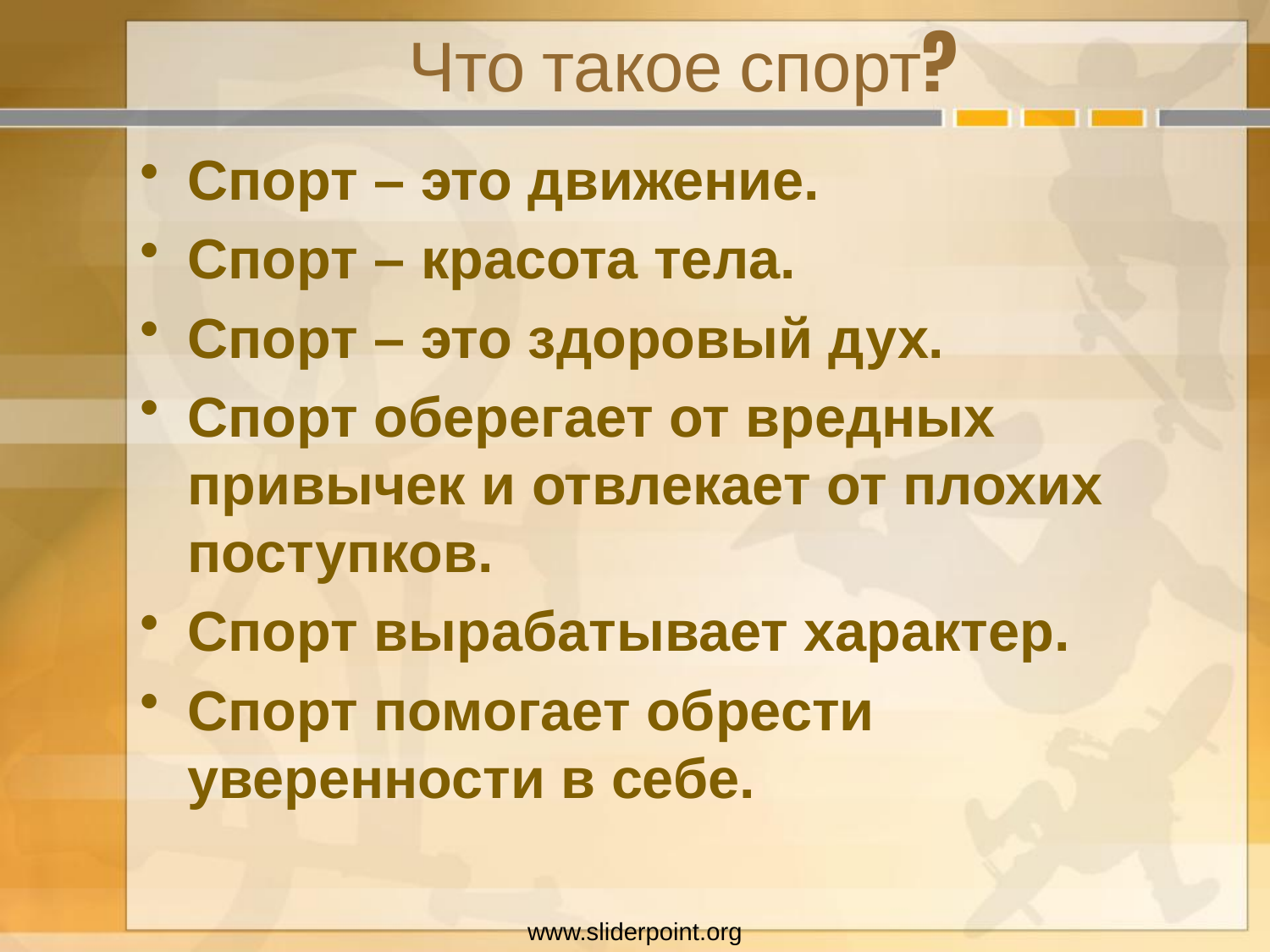

# Что такое спорт?
Спорт – это движение.
Спорт – красота тела.
Спорт – это здоровый дух.
Спорт оберегает от вредных привычек и отвлекает от плохих поступков.
Спорт вырабатывает характер.
Спорт помогает обрести уверенности в себе.
www.sliderpoint.org